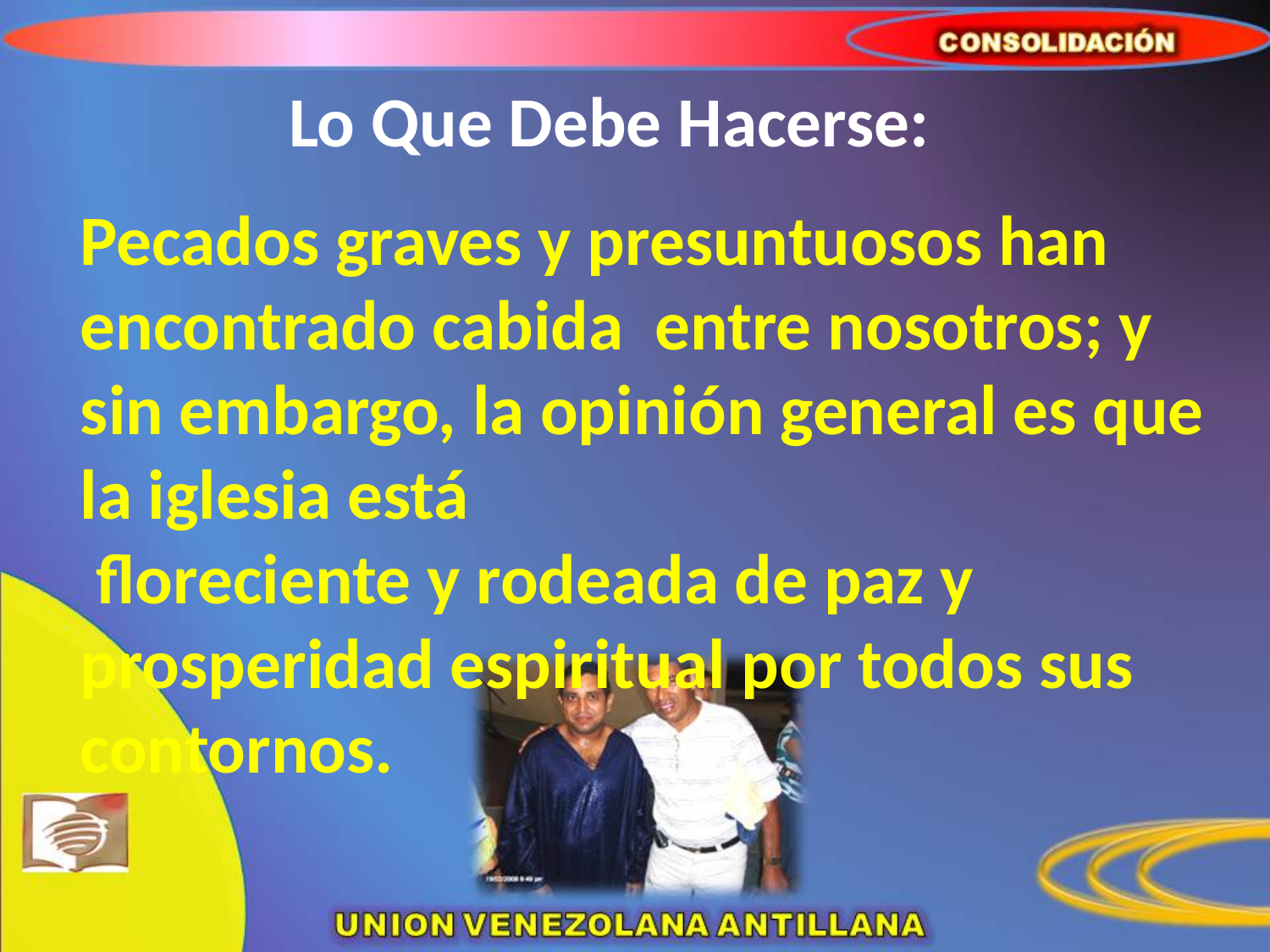

# Lo Que Debe Hacerse:
	Pecados graves y presuntuosos han encontrado cabida  entre nosotros; y sin embargo, la opinión general es que la iglesia está
 floreciente y rodeada de paz y prosperidad espiritual por todos sus  contornos.